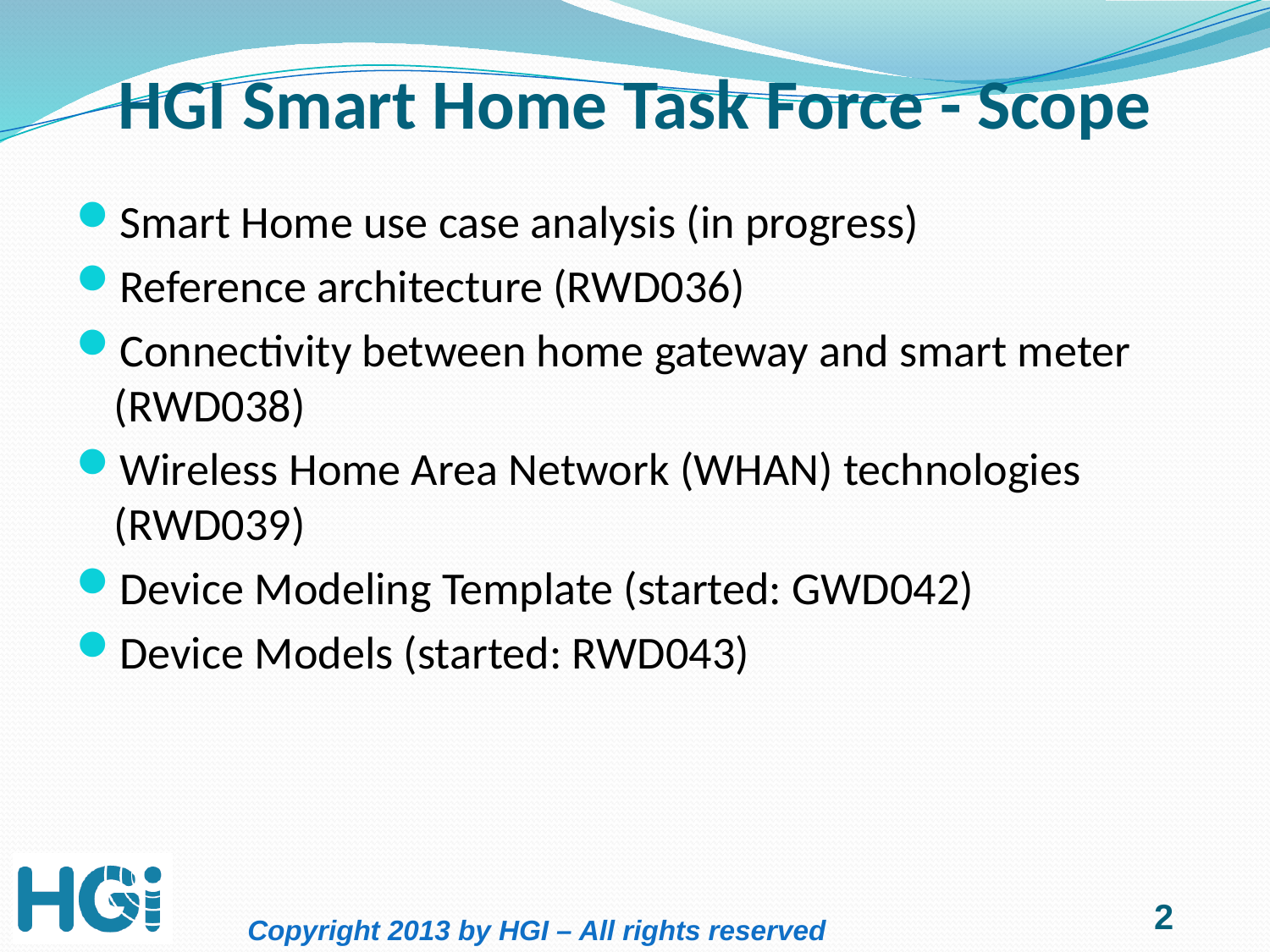

# HGI Smart Home Task Force - Scope
Smart Home use case analysis (in progress)
Reference architecture (RWD036)
Connectivity between home gateway and smart meter (RWD038)
Wireless Home Area Network (WHAN) technologies (RWD039)
Device Modeling Template (started: GWD042)
Device Models (started: RWD043)
2